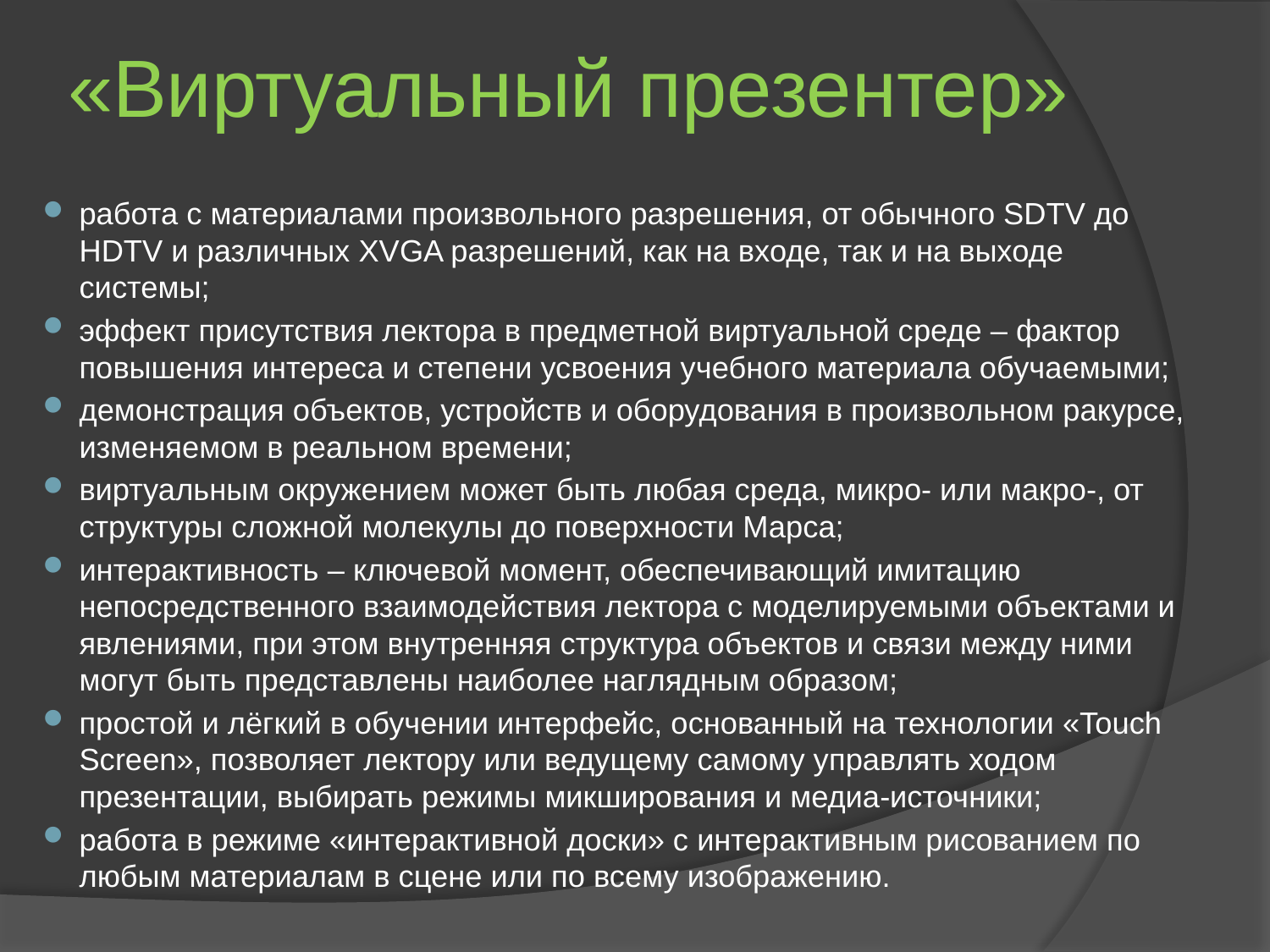

# «Виртуальный презентер»

работа с материалами произвольного разрешения, от обычного SDTV до HDTV и различных XVGA разрешений, как на входе, так и на выходе системы;
эффект присутствия лектора в предметной виртуальной среде – фактор повышения интереса и степени усвоения учебного материала обучаемыми;
демонстрация объектов, устройств и оборудования в произвольном ракурсе, изменяемом в реальном времени;
виртуальным окружением может быть любая среда, микро- или макро-, от структуры сложной молекулы до поверхности Марса;
интерактивность – ключевой момент, обеспечивающий имитацию непосредственного взаимодействия лектора с моделируемыми объектами и явлениями, при этом внутренняя структура объектов и связи между ними могут быть представлены наиболее наглядным образом;
простой и лёгкий в обучении интерфейс, основанный на технологии «Touch Screen», позволяет лектору или ведущему самому управлять ходом презентации, выбирать режимы микширования и медиа-источники;
работа в режиме «интерактивной доски» с интерактивным рисованием по любым материалам в сцене или по всему изображению.